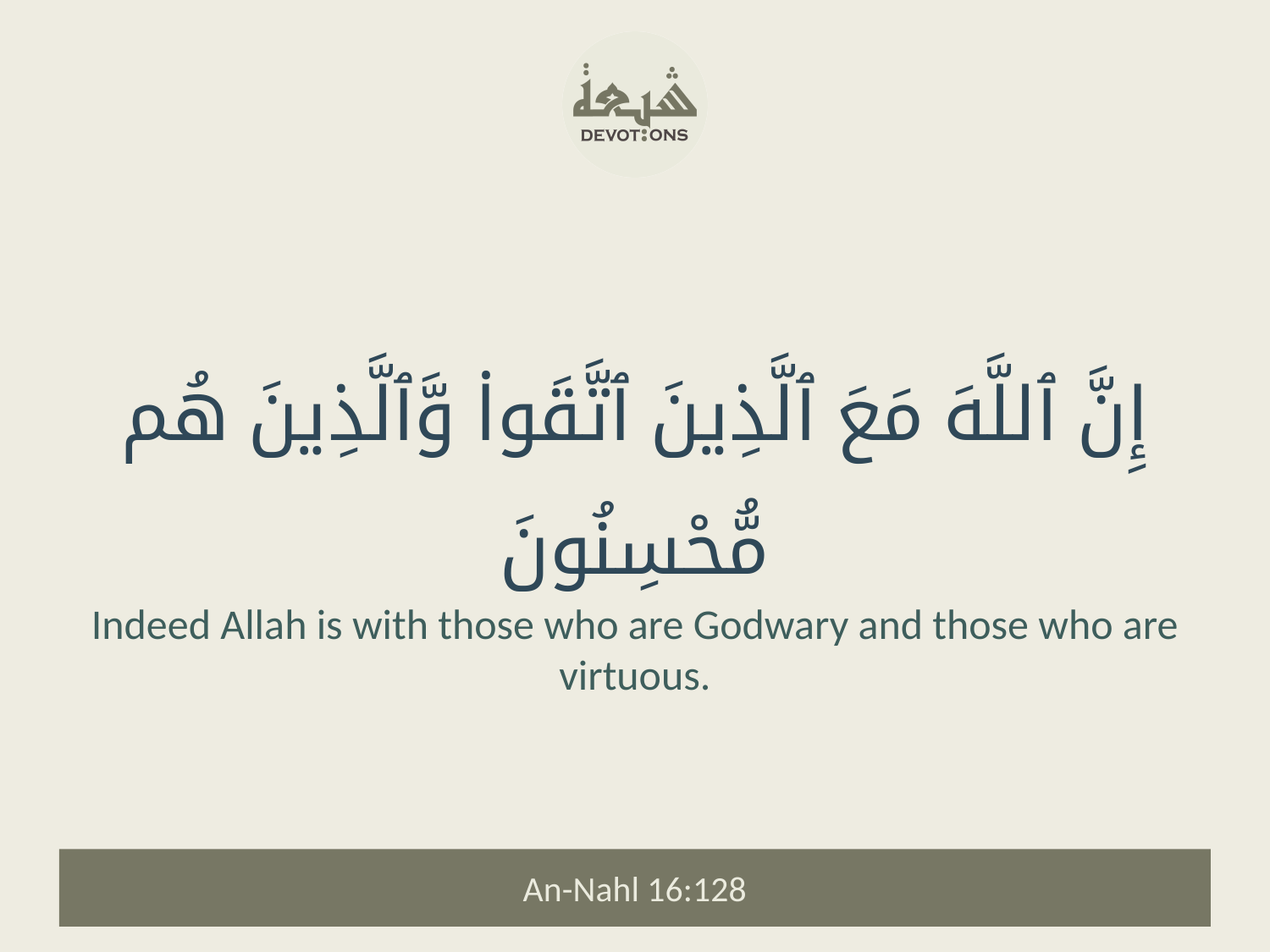

إِنَّ ٱللَّهَ مَعَ ٱلَّذِينَ ٱتَّقَوا۟ وَّٱلَّذِينَ هُم مُّحْسِنُونَ
Indeed Allah is with those who are Godwary and those who are virtuous.
An-Nahl 16:128